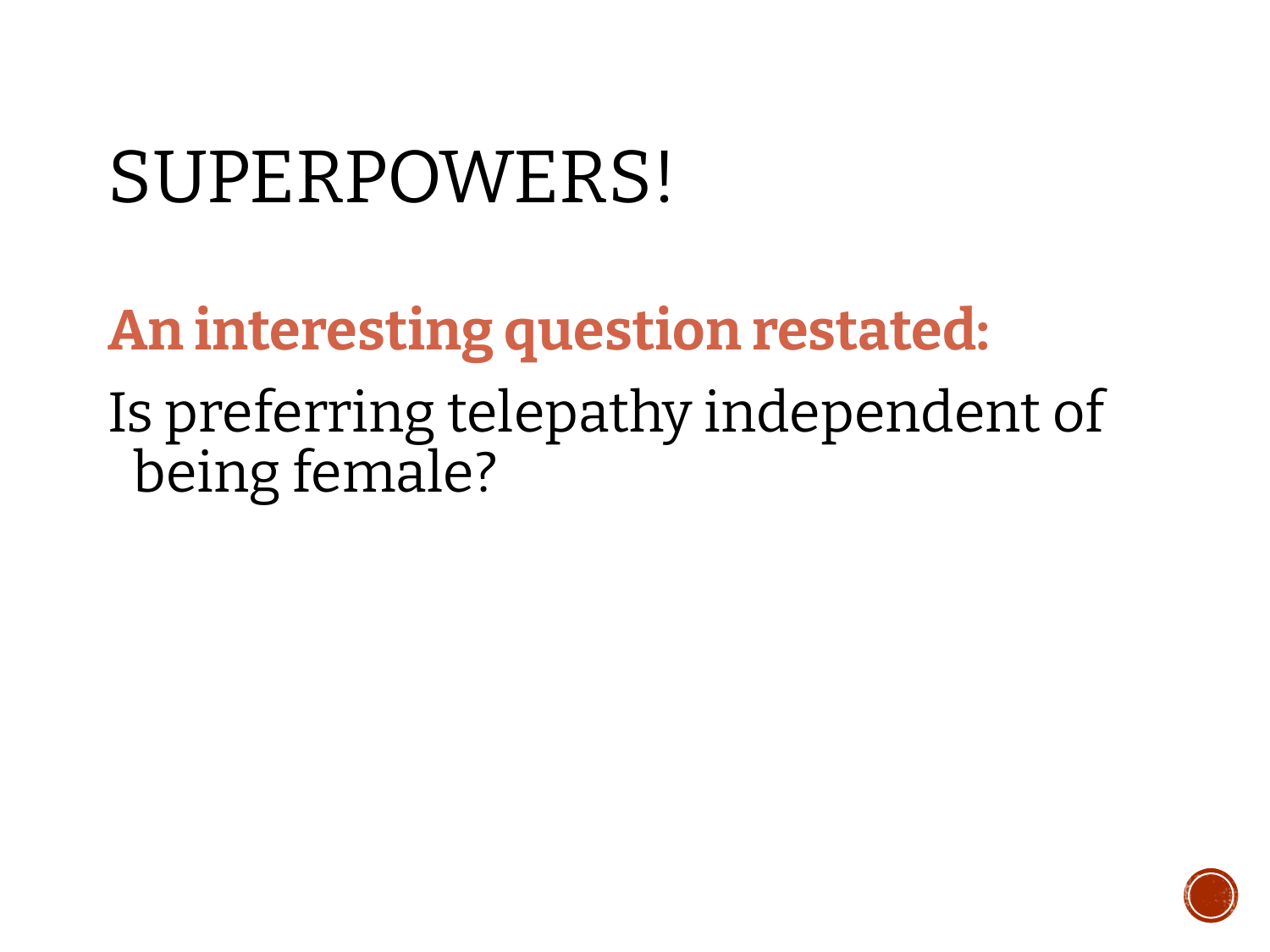

# Superpowers!
An interesting question restated:
Is preferring telepathy independent of being female?